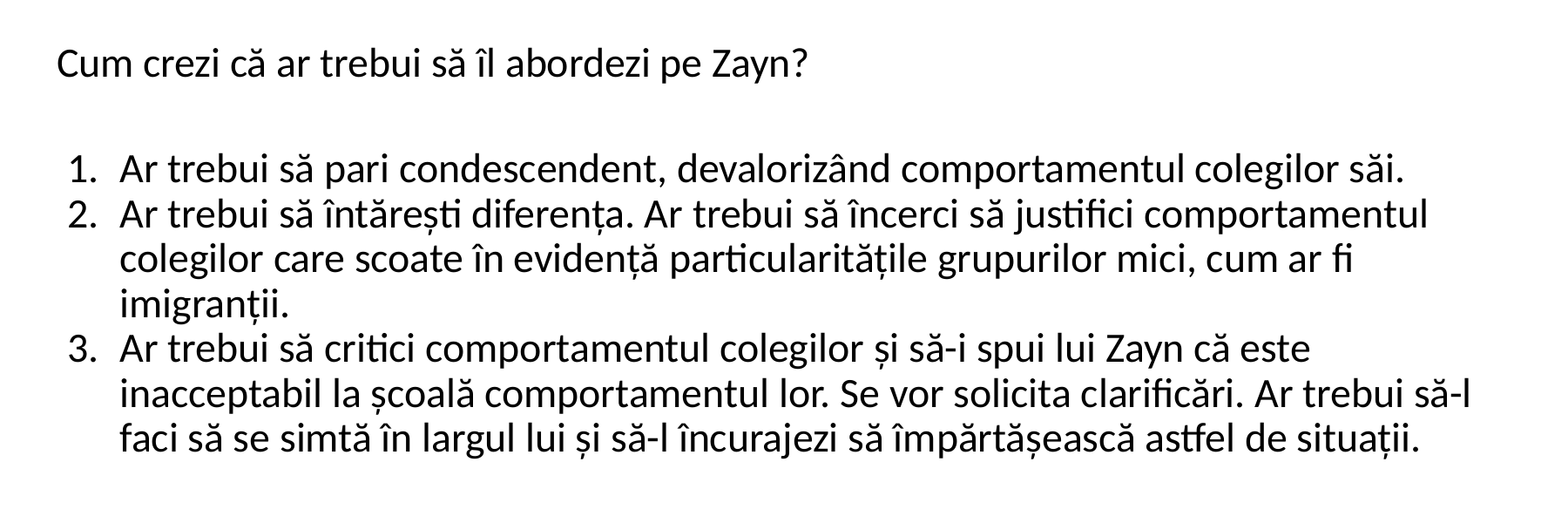

Cum crezi că ar trebui să îl abordezi pe Zayn?

Ar trebui să pari condescendent, devalorizând comportamentul colegilor săi.
Ar trebui să întărești diferența. Ar trebui să încerci să justifici comportamentul colegilor care scoate în evidență particularitățile grupurilor mici, cum ar fi imigranții.
Ar trebui să critici comportamentul colegilor și să-i spui lui Zayn că este inacceptabil la școală comportamentul lor. Se vor solicita clarificări. Ar trebui să-l faci să se simtă în largul lui și să-l încurajezi să împărtășească astfel de situații.